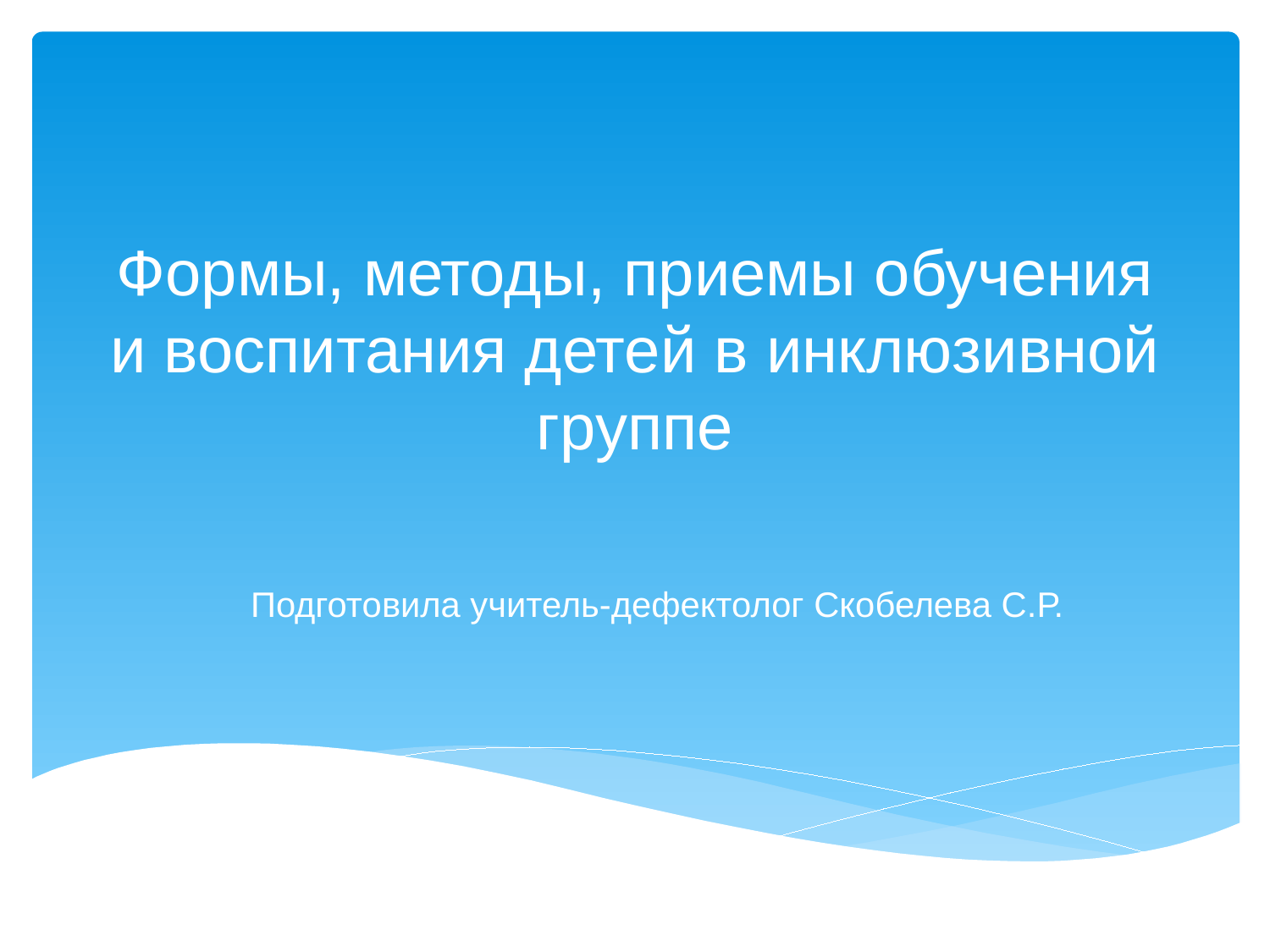

# Формы, методы, приемы обучения и воспитания детей в инклюзивной группе
Подготовила учитель-дефектолог Скобелева С.Р.